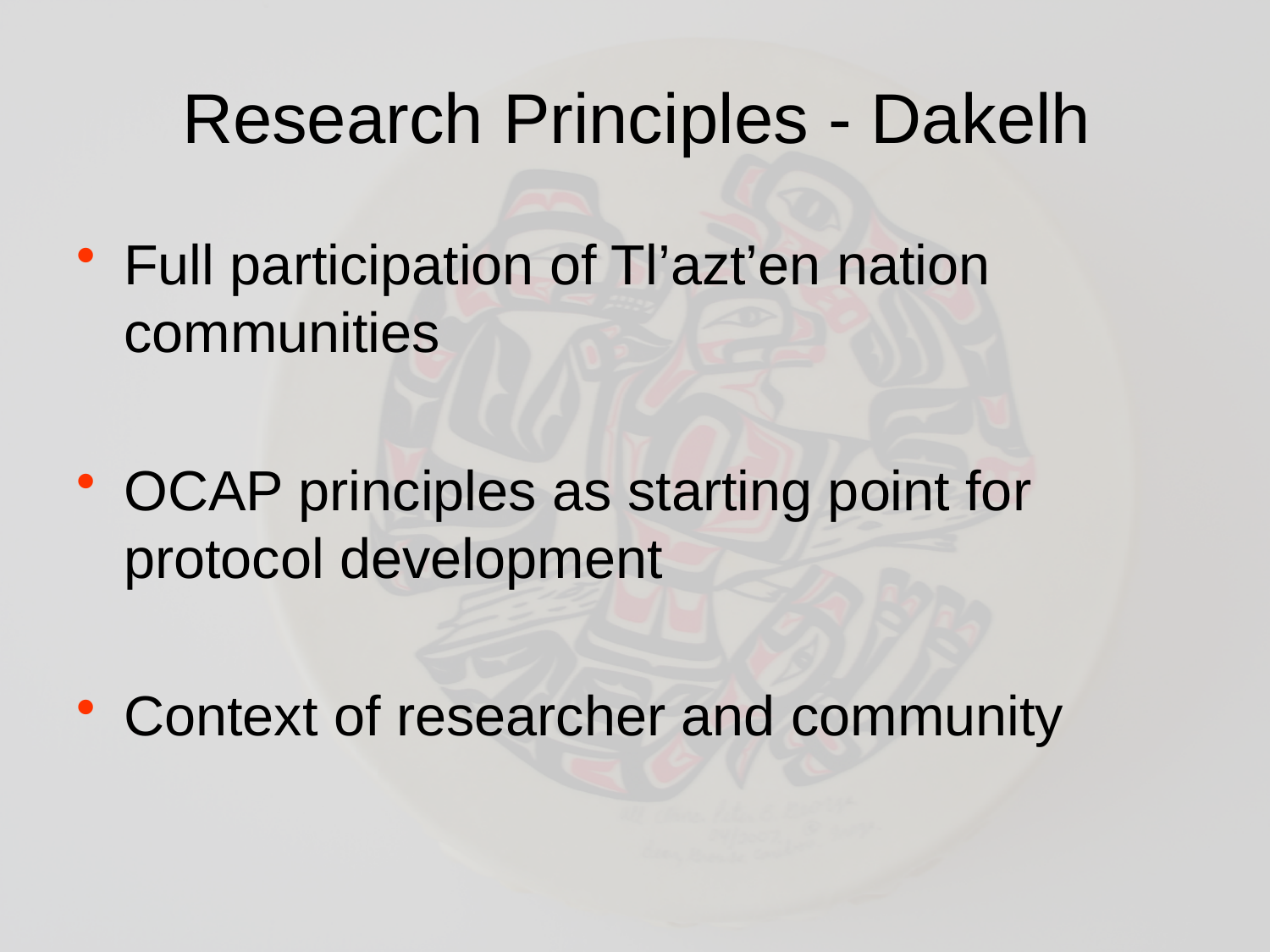

# Research Principles - Dakelh
Full participation of Tl’azt’en nation communities

OCAP principles as starting point for protocol development

Context of researcher and community